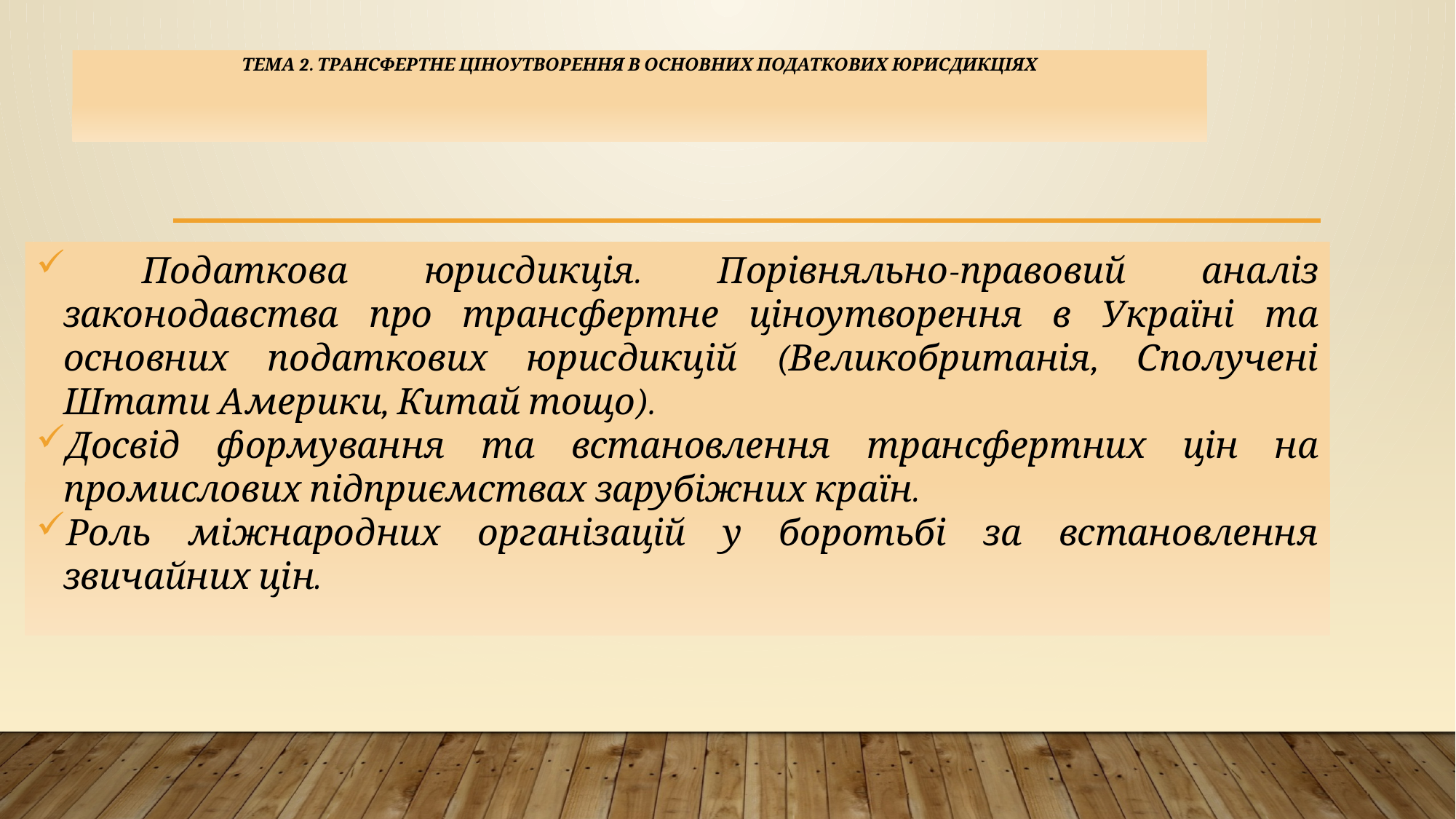

# Тема 2. Трансфертне ціноутворення в основних податкових юрисдикціях
 Податкова юрисдикція. Порівняльно-правовий аналіз законодавства про трансфертне ціноутворення в Україні та основних податкових юрисдикцій (Великобританія, Сполучені Штати Америки, Китай тощо).
Досвід формування та встановлення трансфертних цін на промислових підприємствах зарубіжних країн.
Роль міжнародних організацій у боротьбі за встановлення звичайних цін.